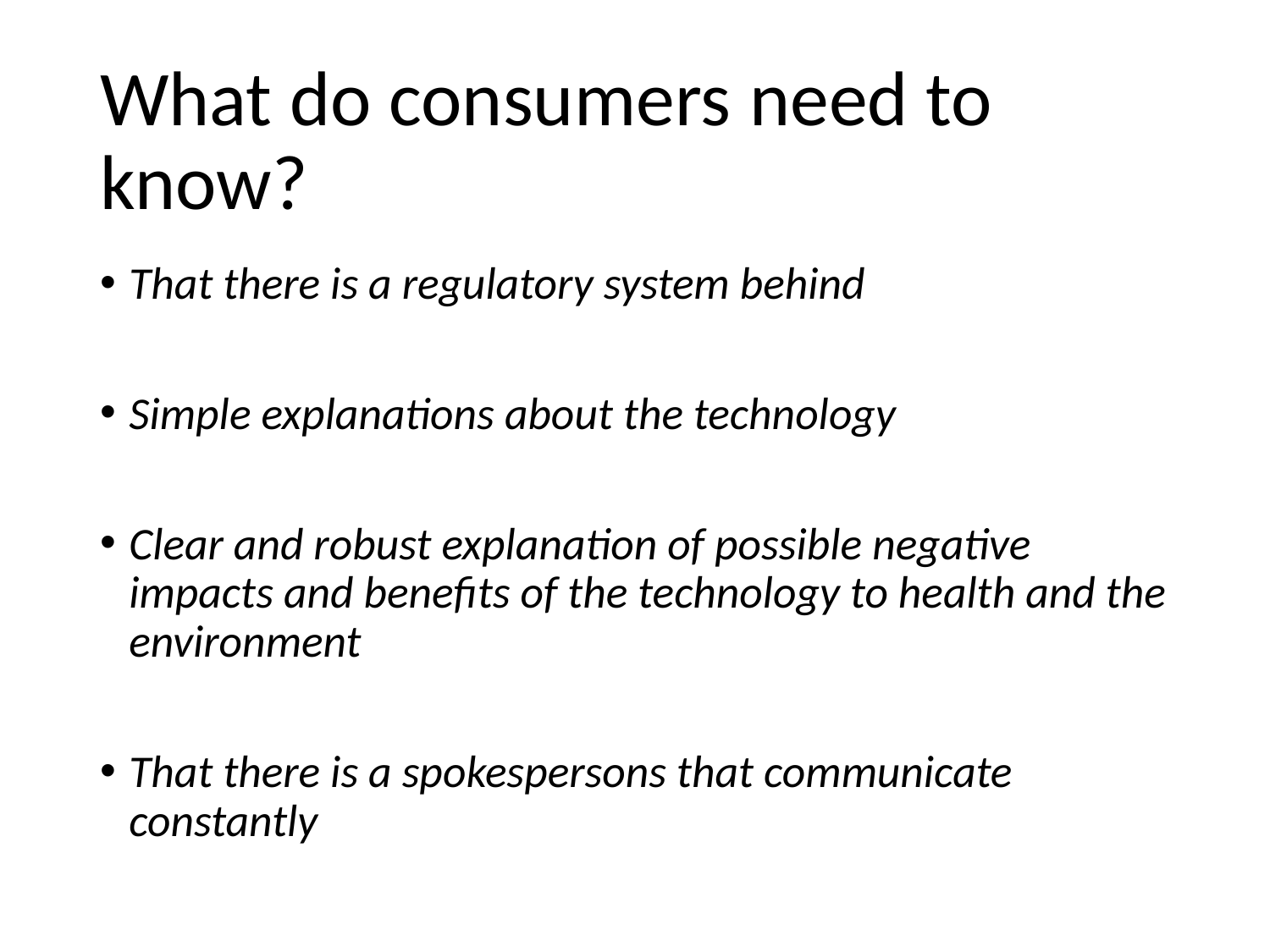

# What do consumers need to know?
That there is a regulatory system behind

Simple explanations about the technology

Clear and robust explanation of possible negative impacts and benefits of the technology to health and the environment

That there is a spokespersons that communicate constantly